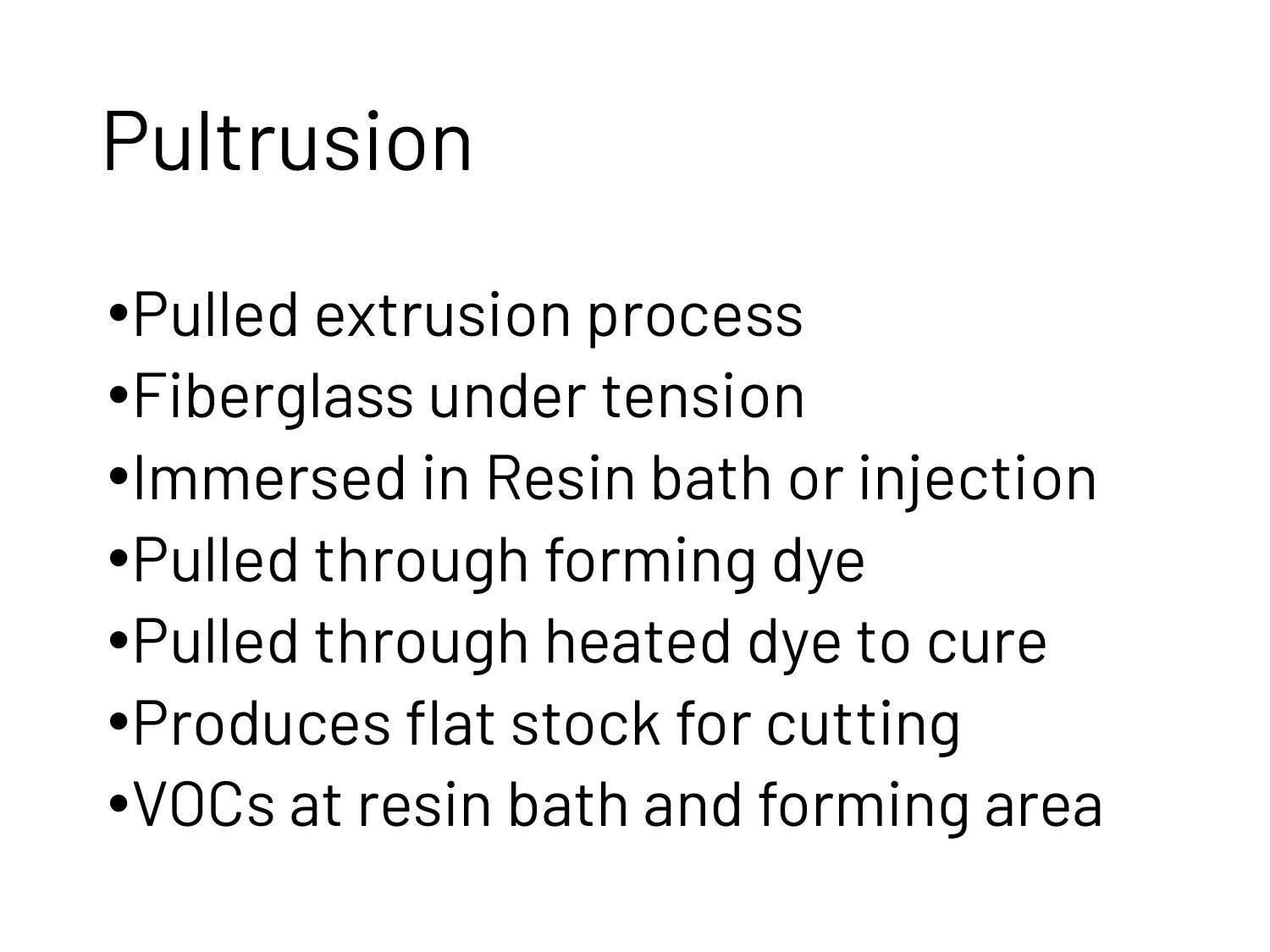

# Pultrusion
Pulled extrusion process
Fiberglass under tension
Immersed in Resin bath or injection
Pulled through forming dye
Pulled through heated dye to cure
Produces flat stock for cutting
VOCs at resin bath and forming area